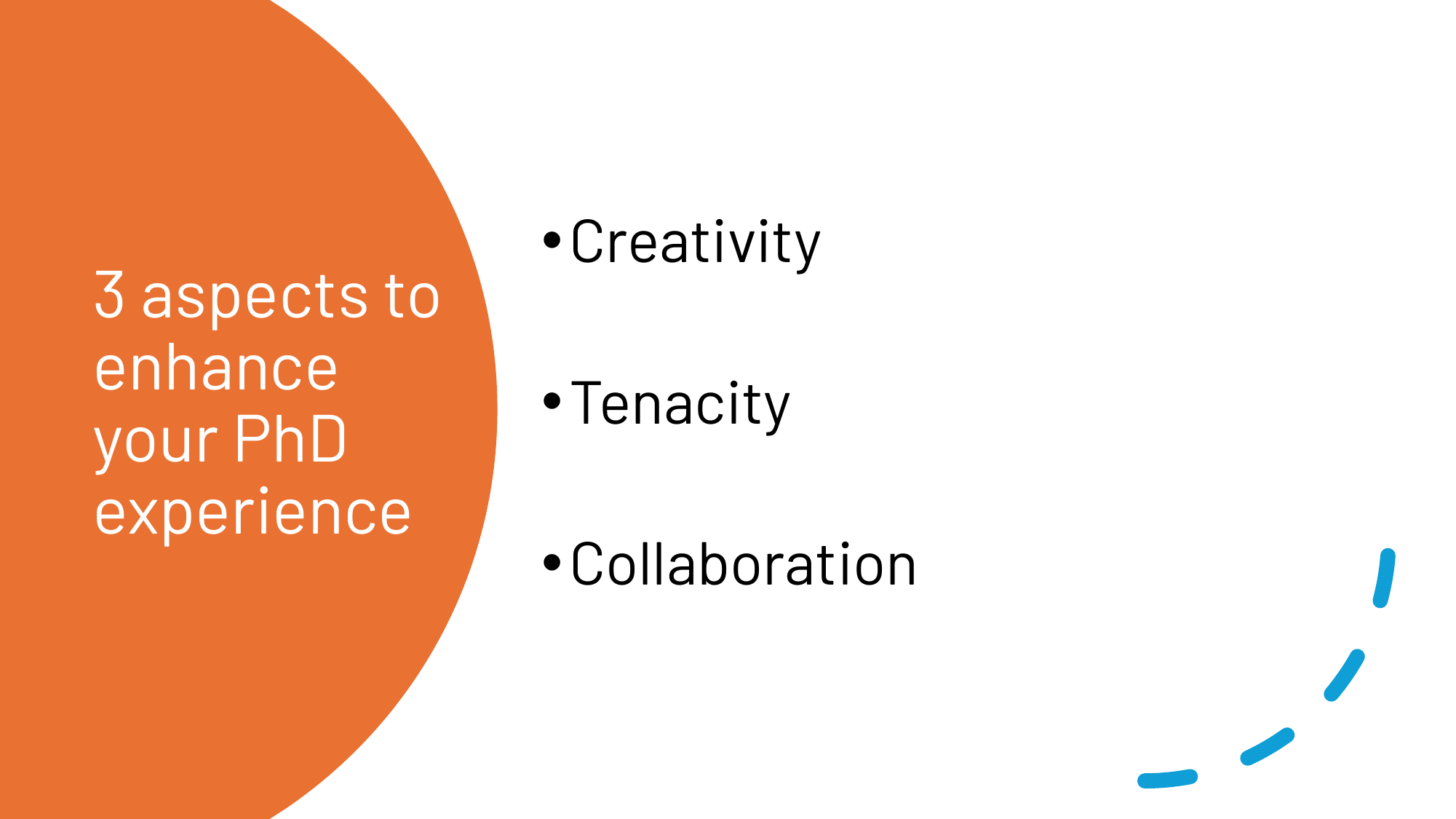

Creativity

Tenacity

Collaboration
# 3 aspects to enhance your PhD experience